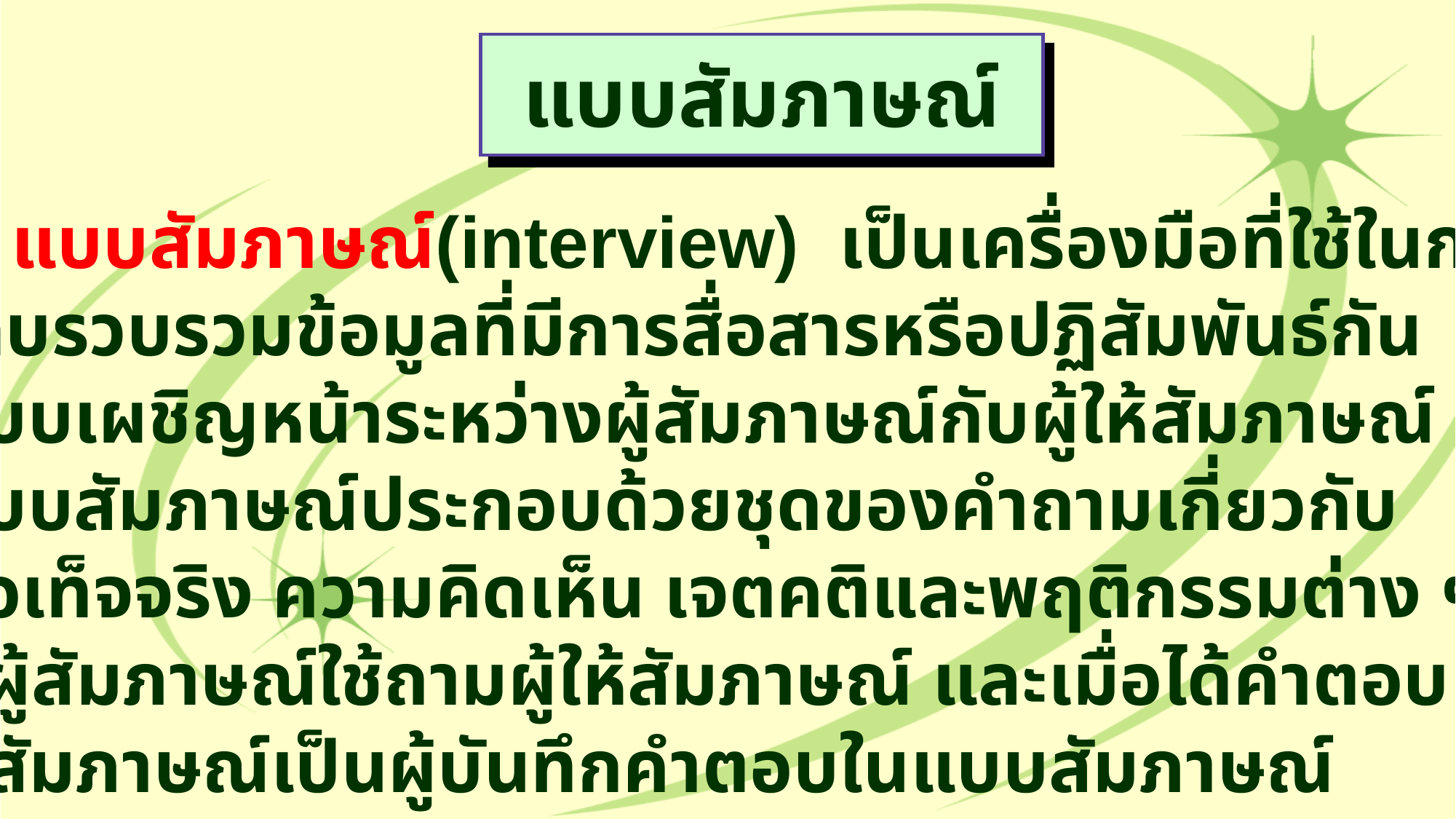

แบบสัมภาษณ์
    แบบสัมภาษณ์(interview)  เป็นเครื่องมือที่ใช้ในการ
เก็บรวบรวมข้อมูลที่มีการสื่อสารหรือปฏิสัมพันธ์กัน
แบบเผชิญหน้าระหว่างผู้สัมภาษณ์กับผู้ให้สัมภาษณ์
แบบสัมภาษณ์ประกอบด้วยชุดของคำถามเกี่ยวกับ
ข้อเท็จจริง ความคิดเห็น เจตคติและพฤติกรรมต่าง ๆ
ที่ผู้สัมภาษณ์ใช้ถามผู้ให้สัมภาษณ์ และเมื่อได้คำตอบ
ผู้สัมภาษณ์เป็นผู้บันทึกคำตอบในแบบสัมภาษณ์